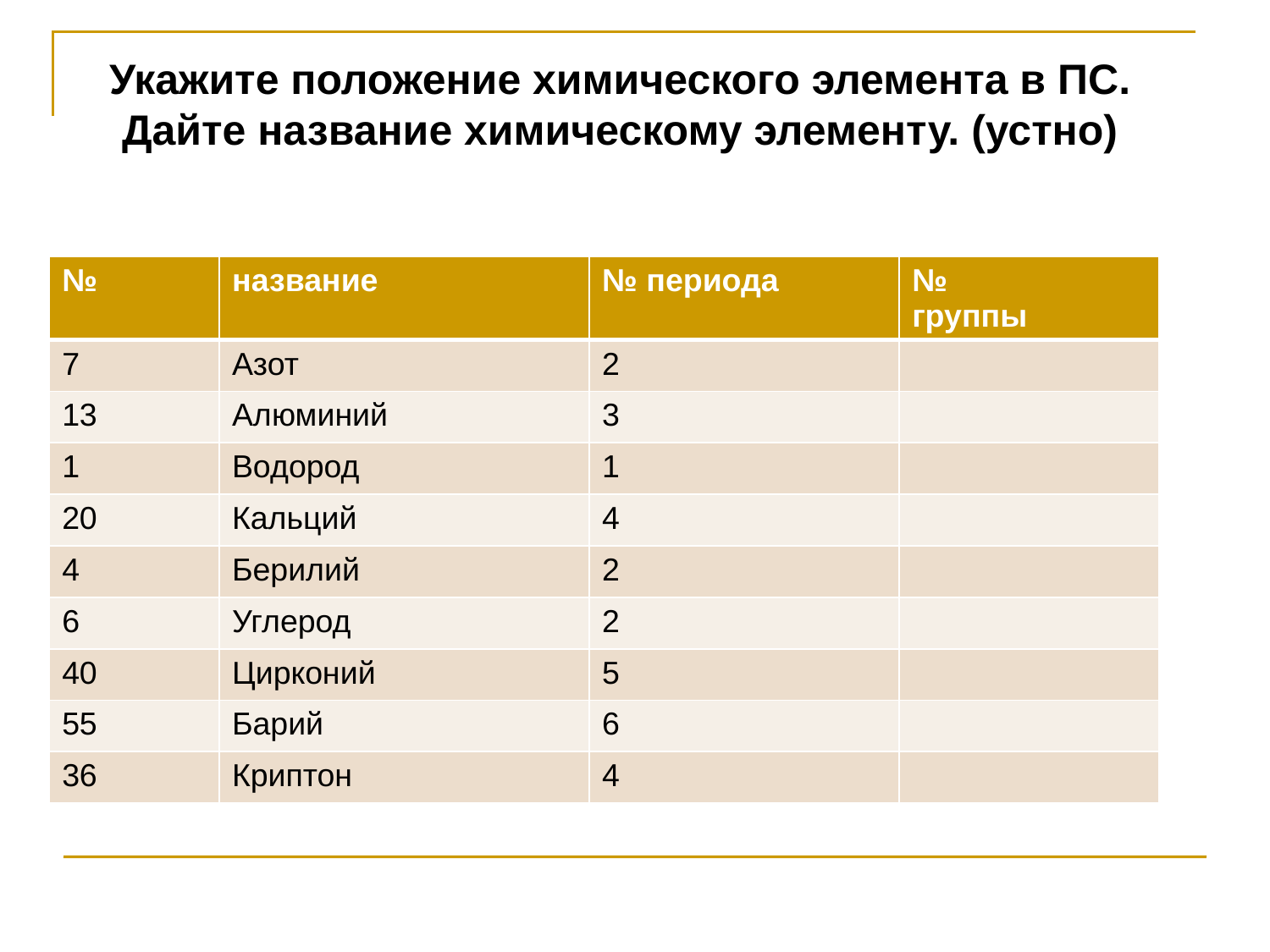

#
Укажите положение химического элемента в ПС.
 Дайте название химическому элементу. (устно)
| № | название | № периода | № группы |
| --- | --- | --- | --- |
| 7 | Азот | 2 |  |
| 13 | Алюминий | 3 |  |
| 1 | Водород | 1 |  |
| 20 | Кальций | 4 |  |
| 4 | Берилий | 2 |  |
| 6 | Углерод | 2 |  |
| 40 | Цирконий | 5 |  |
| 55 | Барий | 6 |  |
| 36 | Криптон | 4 |  |